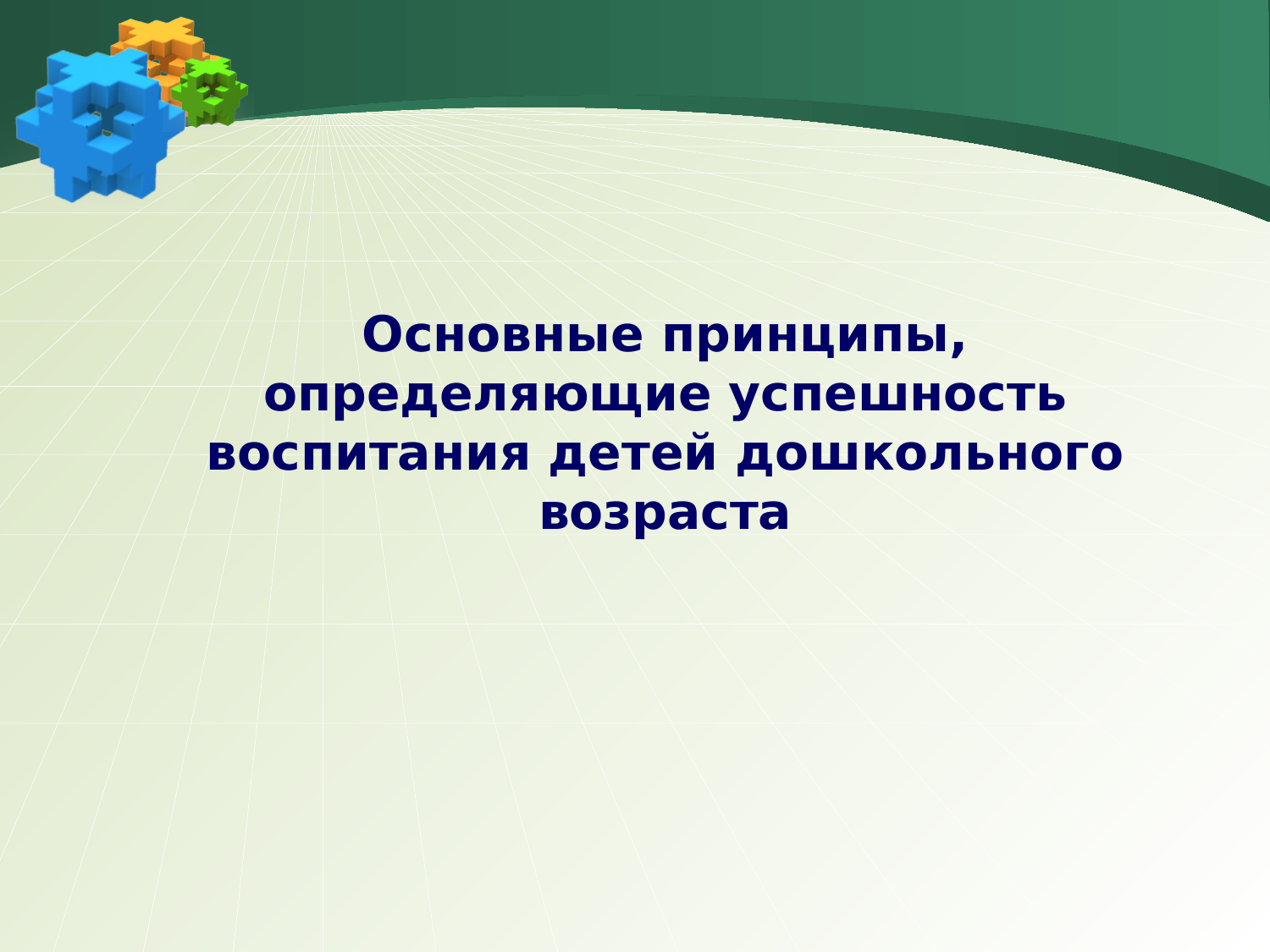

#
Основные принципы, определяющие успешность воспитания детей дошкольного возраста